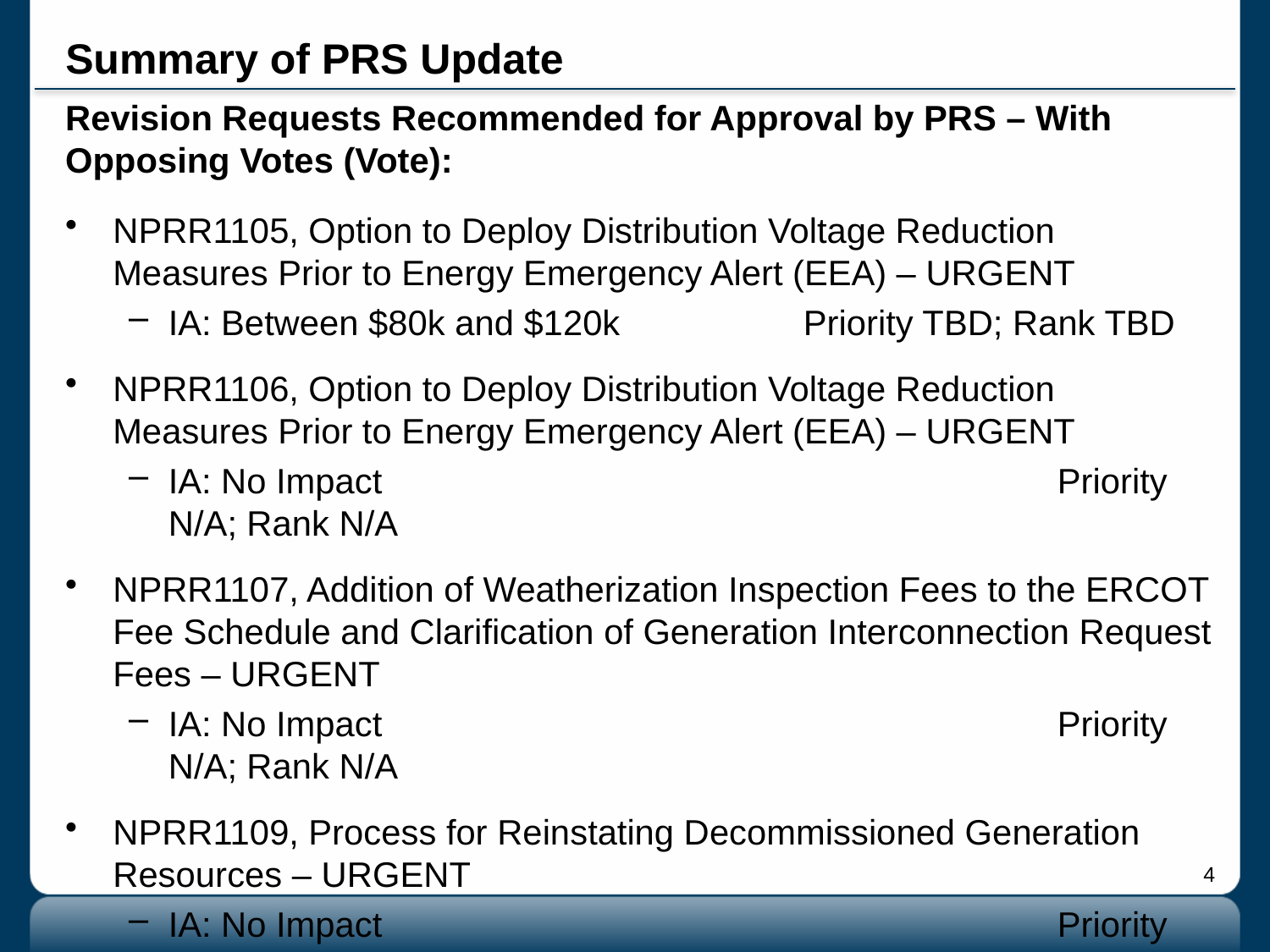

# Summary of PRS Update
Revision Requests Recommended for Approval by PRS – With Opposing Votes (Vote):
NPRR1105, Option to Deploy Distribution Voltage Reduction Measures Prior to Energy Emergency Alert (EEA) – URGENT
IA: Between $80k and $120k		Priority TBD; Rank TBD

NPRR1106, Option to Deploy Distribution Voltage Reduction Measures Prior to Energy Emergency Alert (EEA) – URGENT
IA: No Impact						Priority N/A; Rank N/A

NPRR1107, Addition of Weatherization Inspection Fees to the ERCOT Fee Schedule and Clarification of Generation Interconnection Request Fees – URGENT
IA: No Impact						Priority N/A; Rank N/A

NPRR1109, Process for Reinstating Decommissioned Generation Resources – URGENT
IA: No Impact						Priority N/A; Rank N/A